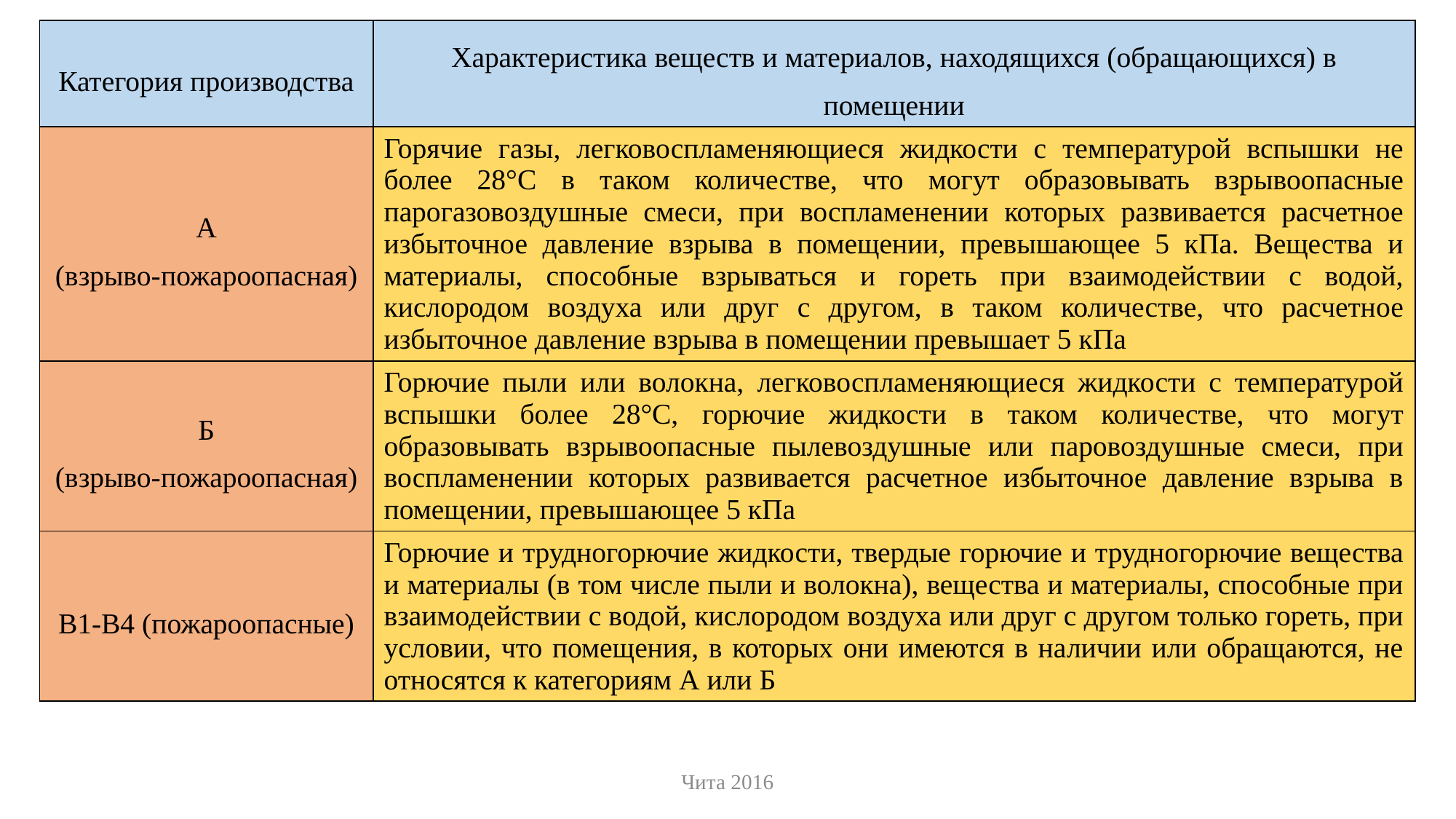

| Категория производства | Характеристика веществ и материалов, находящихся (обращающихся) в помещении |
| --- | --- |
| А (взрыво-пожароопасная) | Горячие газы, легковоспламеняющиеся жидкости с температурой вспышки не более 28°С в таком количестве, что могут образовывать взрывоопасные парогазовоздушные смеси, при воспламенении которых развивается расчетное избыточное давление взрыва в помещении, превышающее 5 кПа. Вещества и материалы, способные взрываться и гореть при взаимодействии с водой, кислородом воздуха или друг с другом, в таком количестве, что расчетное избыточное давление взрыва в помещении превышает 5 кПа |
| Б (взрыво-пожароопасная) | Горючие пыли или волокна, легковоспламеняющиеся жидкости с температурой вспышки более 28°С, горючие жидкости в таком количестве, что могут образовывать взрывоопасные пылевоздушные или паровоздушные смеси, при воспламенении которых развивается расчетное избыточное давление взрыва в помещении, превышающее 5 кПа |
| В1-В4 (пожароопасные) | Горючие и трудногорючие жидкости, твердые горючие и трудногорючие вещества и материалы (в том числе пыли и волокна), вещества и материалы, способные при взаимодействии с водой, кислородом воздуха или друг с другом только гореть, при условии, что помещения, в которых они имеются в наличии или обращаются, не относятся к категориям А или Б |
Чита 2016